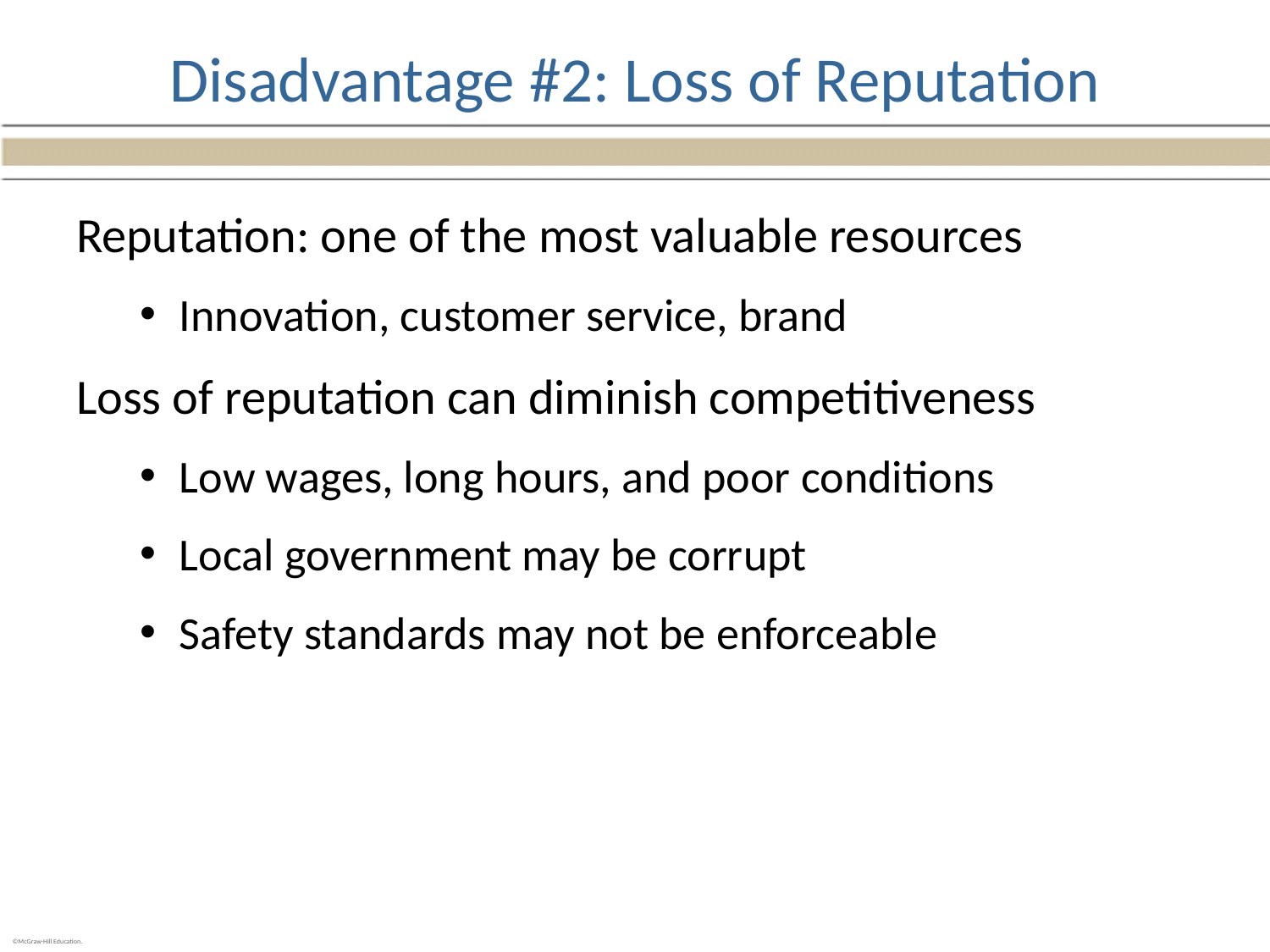

# Disadvantage #2: Loss of Reputation
Reputation: one of the most valuable resources
Innovation, customer service, brand
Loss of reputation can diminish competitiveness
Low wages, long hours, and poor conditions
Local government may be corrupt
Safety standards may not be enforceable